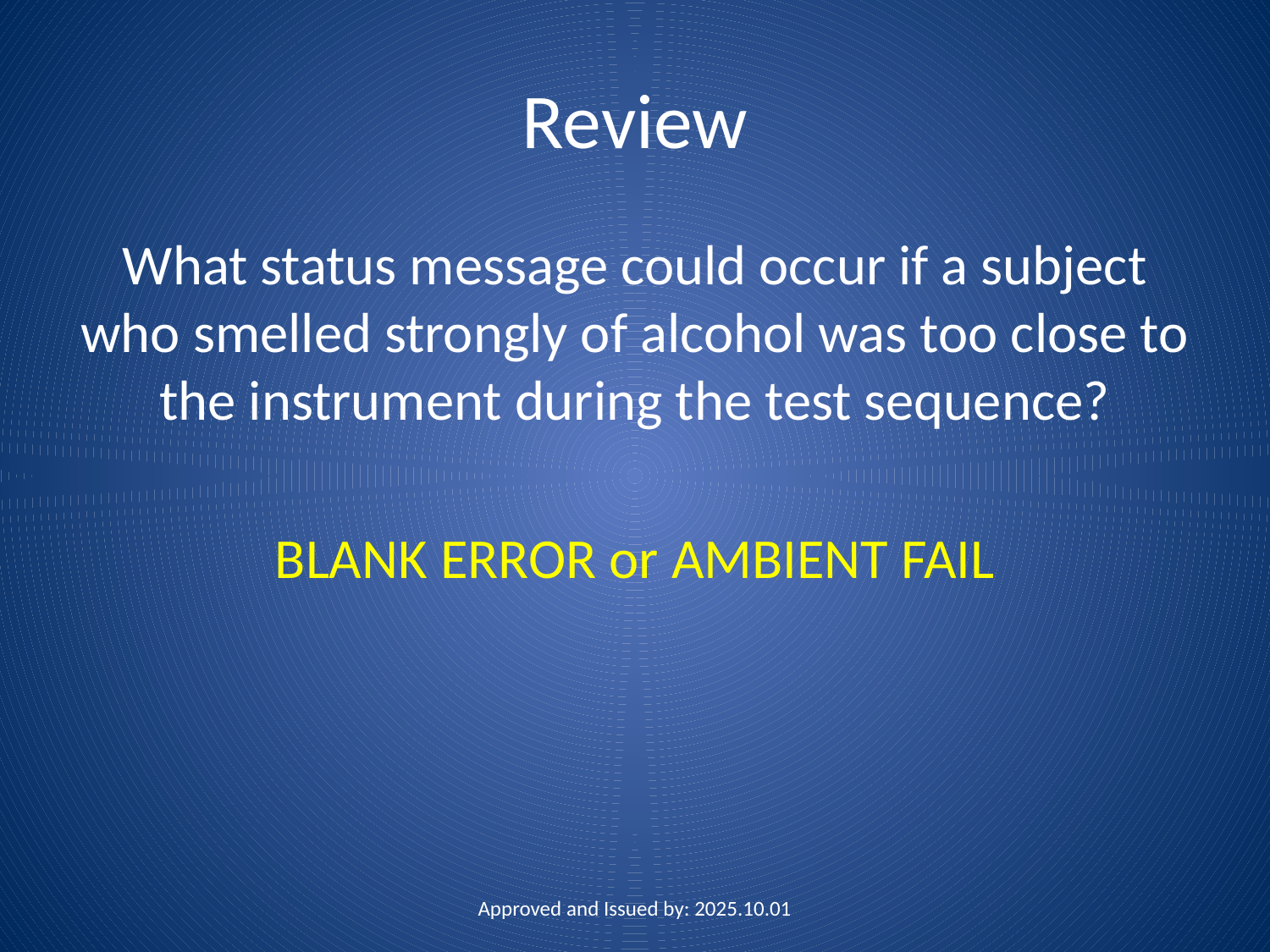

# Review
What status message could occur if a subject who smelled strongly of alcohol was too close to the instrument during the test sequence?

BLANK ERROR or AMBIENT FAIL
Approved and Issued by: 2025.10.01